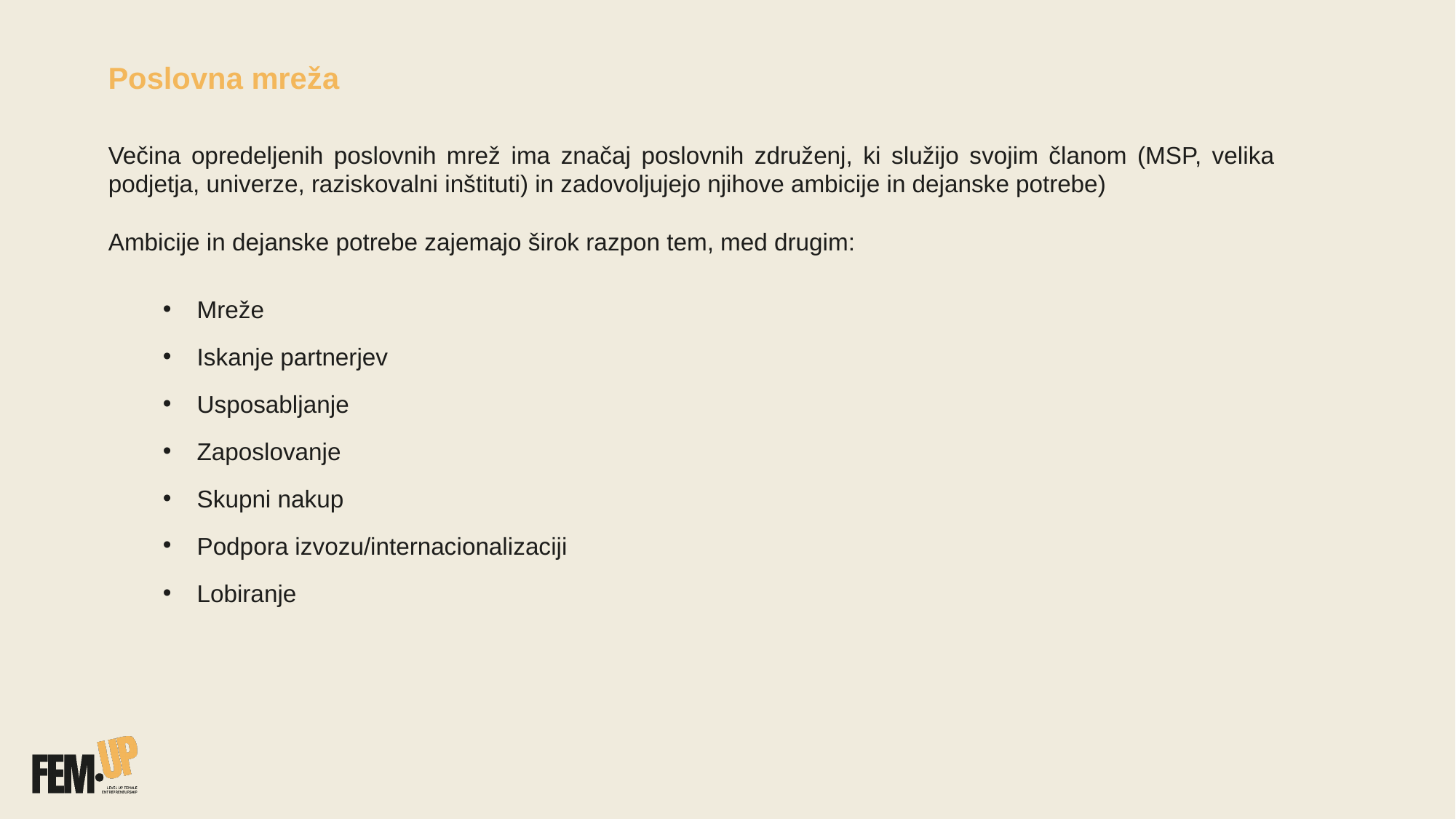

Poslovna mreža
Večina opredeljenih poslovnih mrež ima značaj poslovnih združenj, ki služijo svojim članom (MSP, velika podjetja, univerze, raziskovalni inštituti) in zadovoljujejo njihove ambicije in dejanske potrebe)

Ambicije in dejanske potrebe zajemajo širok razpon tem, med drugim:

Mreže
Iskanje partnerjev
Usposabljanje
Zaposlovanje
Skupni nakup
Podpora izvozu/internacionalizaciji
Lobiranje